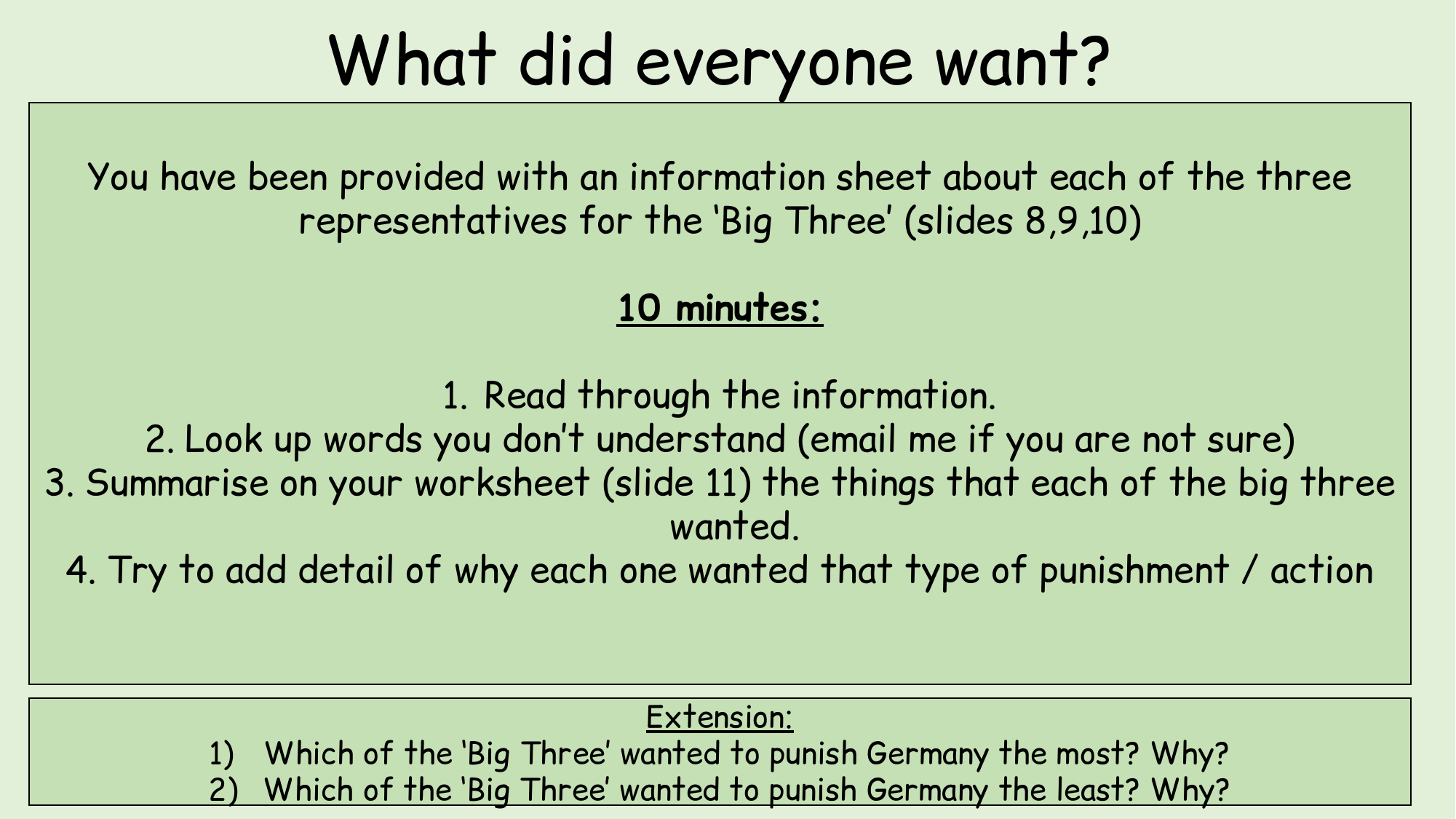

# What did everyone want?
You have been provided with an information sheet about each of the three representatives for the ‘Big Three’ (slides 8,9,10)

10 minutes:

Read through the information.
Look up words you don’t understand (email me if you are not sure)
Summarise on your worksheet (slide 11) the things that each of the big three wanted.
Try to add detail of why each one wanted that type of punishment / action

Extension:
Which of the ‘Big Three’ wanted to punish Germany the most? Why?
Which of the ‘Big Three’ wanted to punish Germany the least? Why?